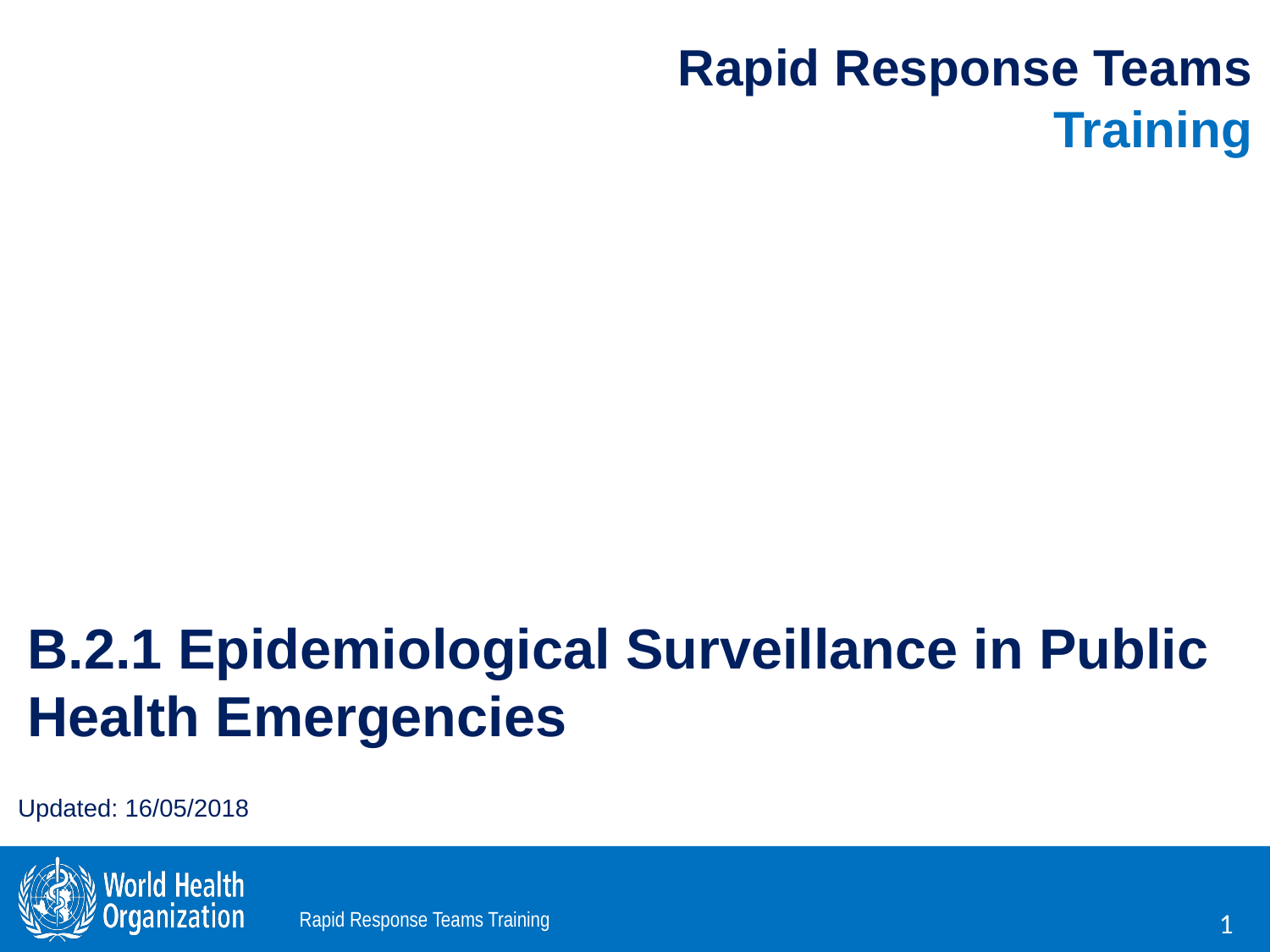

Rapid Response Teams Training
B.2.1 Epidemiological Surveillance in Public Health Emergencies

Updated: 16/05/2018